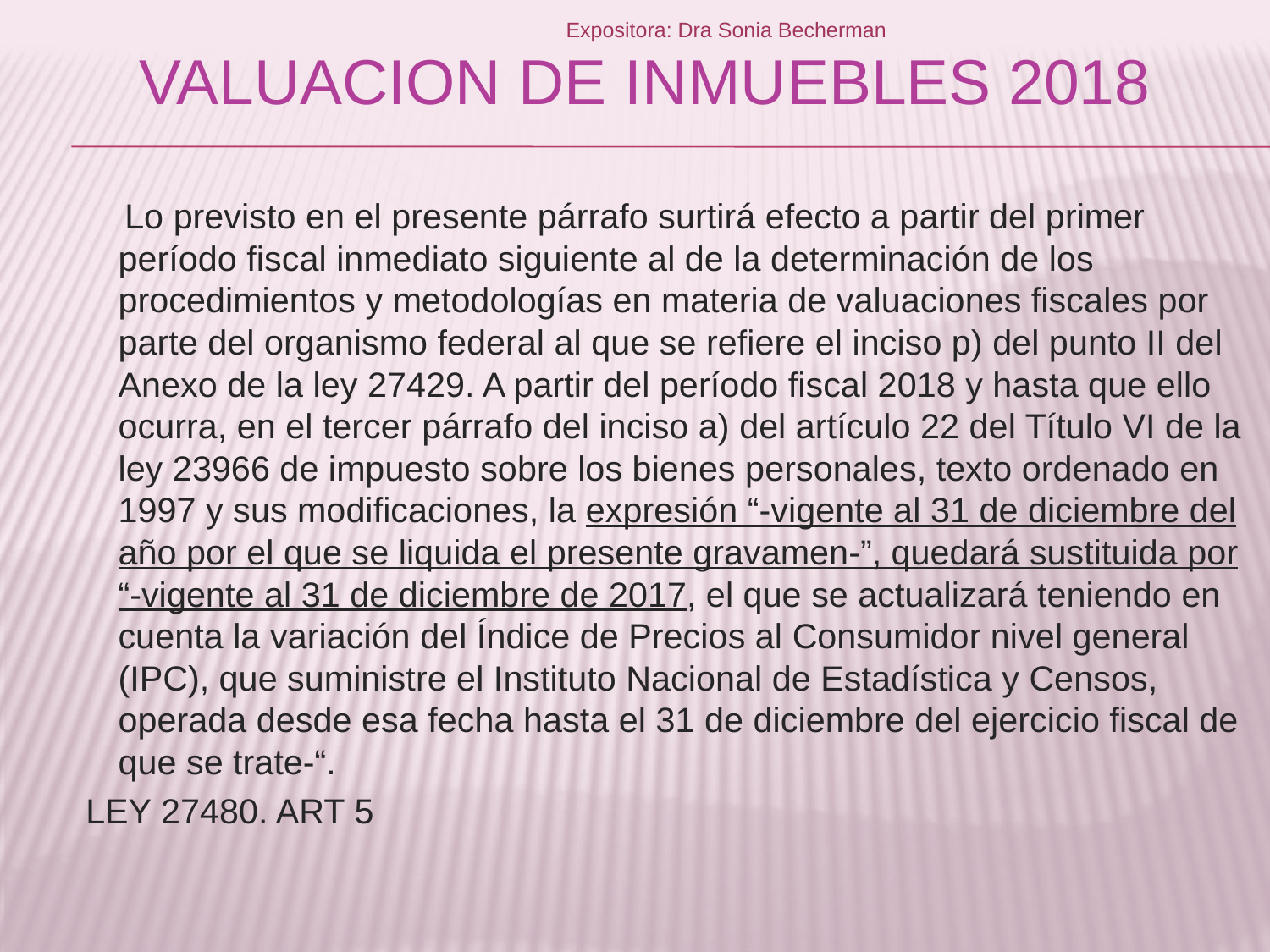

# VALUACION DE INMUEBLES 2018
Expositora: Dra Sonia Becherman

     Lo previsto en el presente párrafo surtirá efecto a partir del primer período fiscal inmediato siguiente al de la determinación de los procedimientos y metodologías en materia de valuaciones fiscales por parte del organismo federal al que se refiere el inciso p) del punto II del Anexo de la ley 27429. A partir del período fiscal 2018 y hasta que ello ocurra, en el tercer párrafo del inciso a) del artículo 22 del Título VI de la ley 23966 de impuesto sobre los bienes personales, texto ordenado en 1997 y sus modificaciones, la expresión “-vigente al 31 de diciembre del año por el que se liquida el presente gravamen-”, quedará sustituida por “-vigente al 31 de diciembre de 2017, el que se actualizará teniendo en cuenta la variación del Índice de Precios al Consumidor nivel general (IPC), que suministre el Instituto Nacional de Estadística y Censos, operada desde esa fecha hasta el 31 de diciembre del ejercicio fiscal de que se trate-“.
 LEY 27480. ART 5